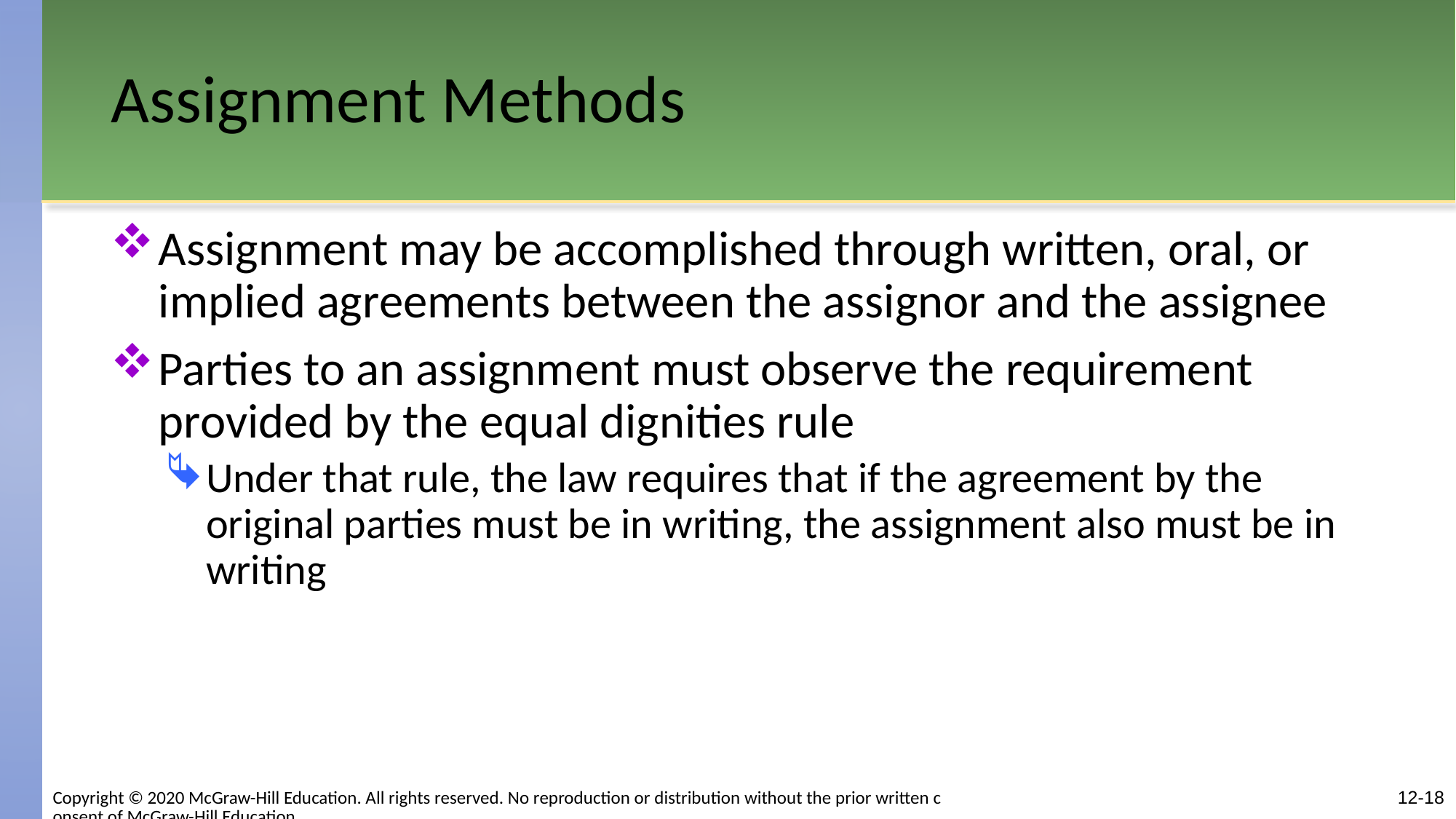

# Assignment Methods
Assignment may be accomplished through written, oral, or implied agreements between the assignor and the assignee
Parties to an assignment must observe the requirement provided by the equal dignities rule
Under that rule, the law requires that if the agreement by the original parties must be in writing, the assignment also must be in writing
Copyright © 2020 McGraw-Hill Education. All rights reserved. No reproduction or distribution without the prior written consent of McGraw-Hill Education.
12-18